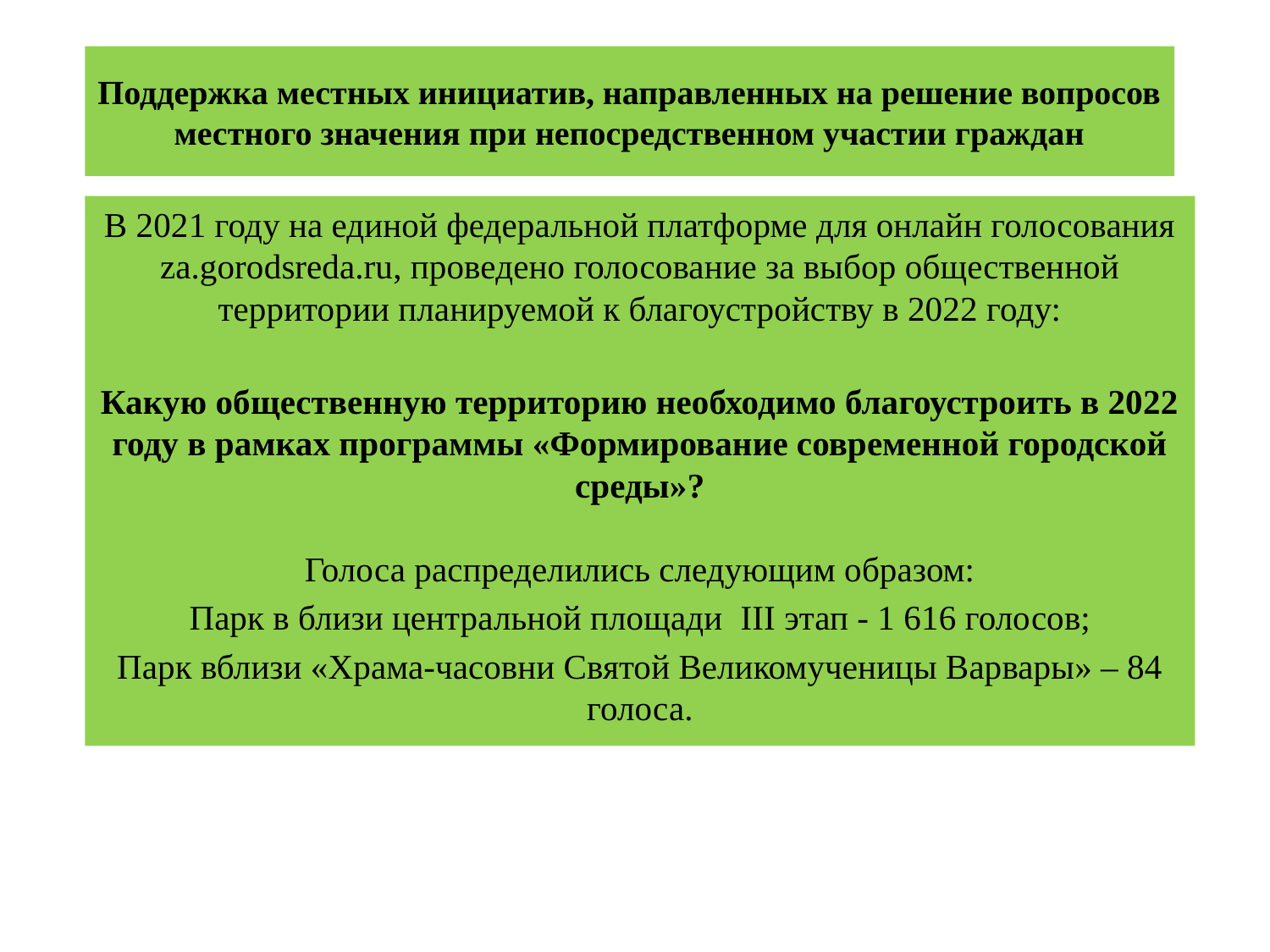

# Поддержка местных инициатив, направленных на решение вопросов местного значения при непосредственном участии граждан
В 2021 году на единой федеральной платформе для онлайн голосования za.gorodsreda.ru, проведено голосование за выбор общественной территории планируемой к благоустройству в 2022 году:
 
Какую общественную территорию необходимо благоустроить в 2022 году в рамках программы «Формирование современной городской среды»?
 
Голоса распределились следующим образом:
Парк в близи центральной площади  III этап - 1 616 голосов;
Парк вблизи «Храма-часовни Святой Великомученицы Варвары» – 84 голоса.